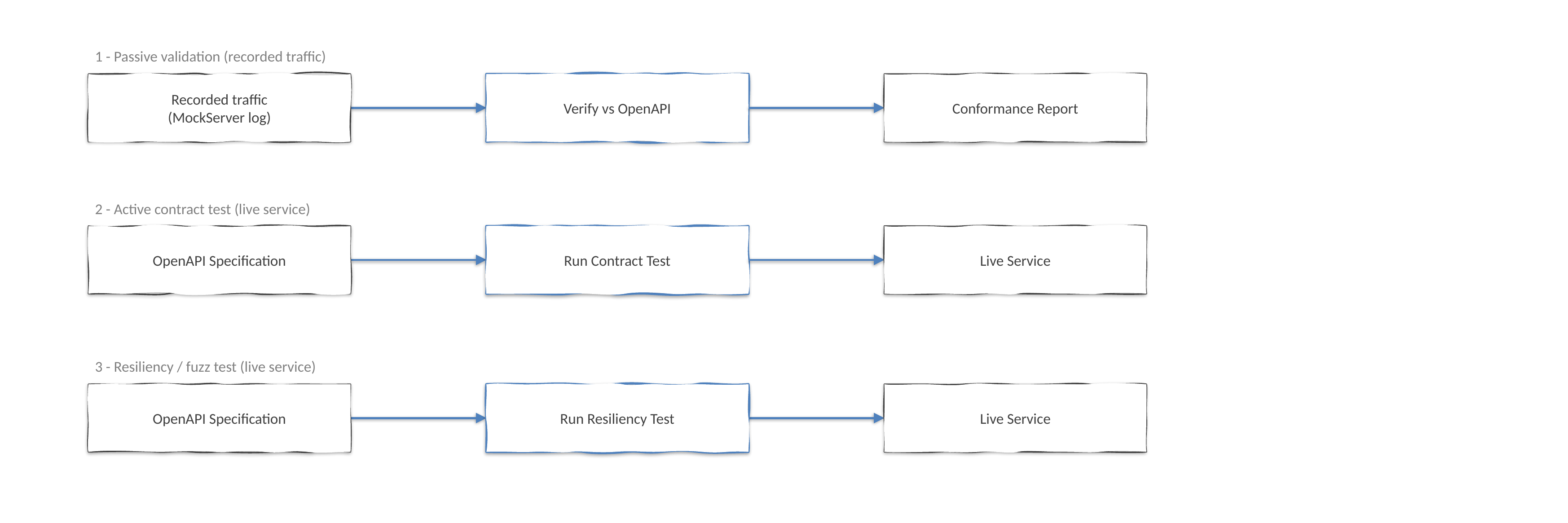

1 - Passive validation (recorded traffic)
Recorded traffic
(MockServer log)
Verify vs OpenAPI
Conformance Report
2 - Active contract test (live service)
OpenAPI Specification
Run Contract Test
Live Service
3 - Resiliency / fuzz test (live service)
OpenAPI Specification
Run Resiliency Test
Live Service